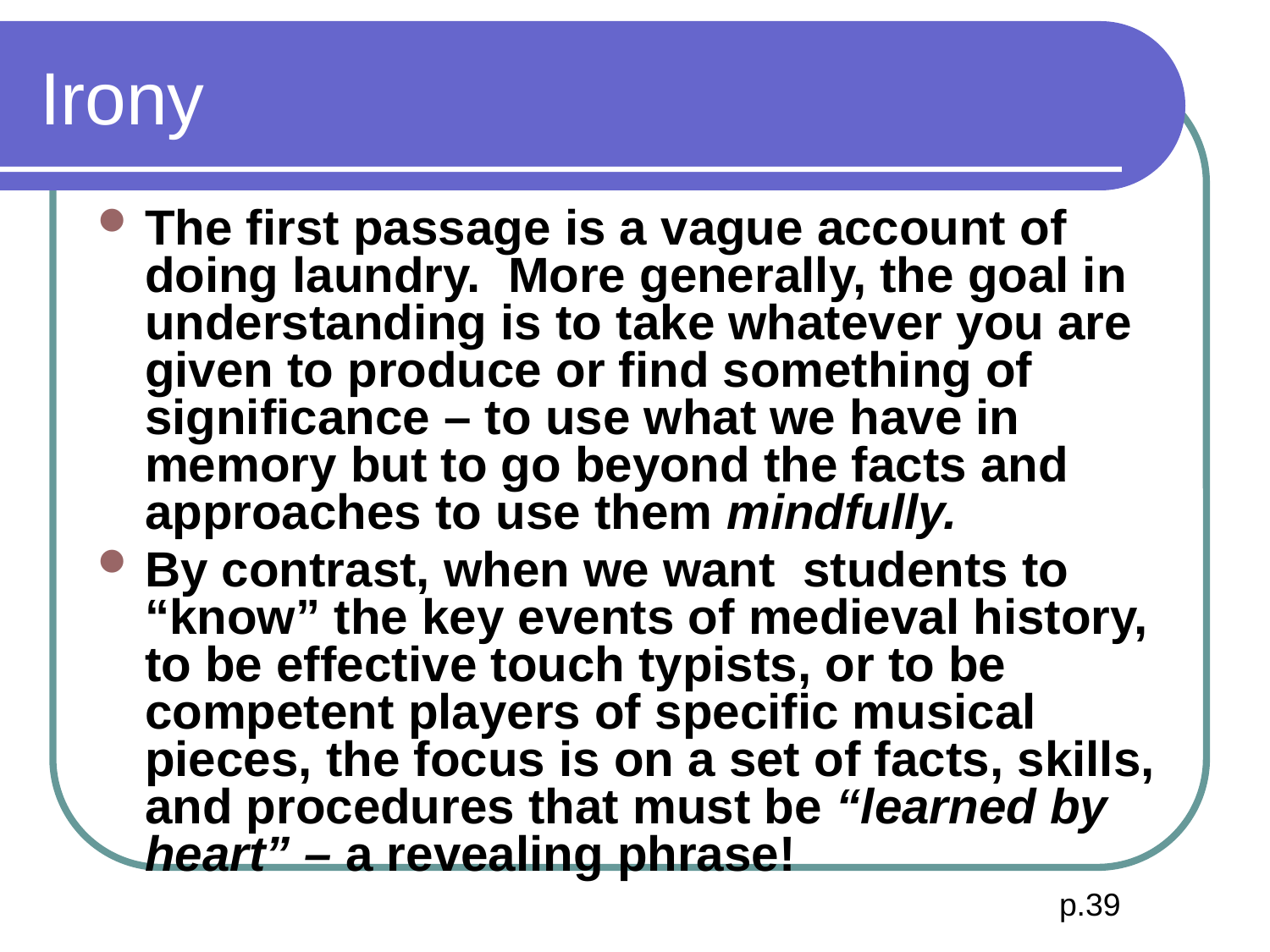

# Irony
The first passage is a vague account of doing laundry.  More generally, the goal in understanding is to take whatever you are given to produce or find something of significance – to use what we have in memory but to go beyond the facts and approaches to use them mindfully.
By contrast, when we want  students to “know” the key events of medieval history, to be effective touch typists, or to be competent players of specific musical pieces, the focus is on a set of facts, skills, and procedures that must be “learned by heart” – a revealing phrase!
p.39